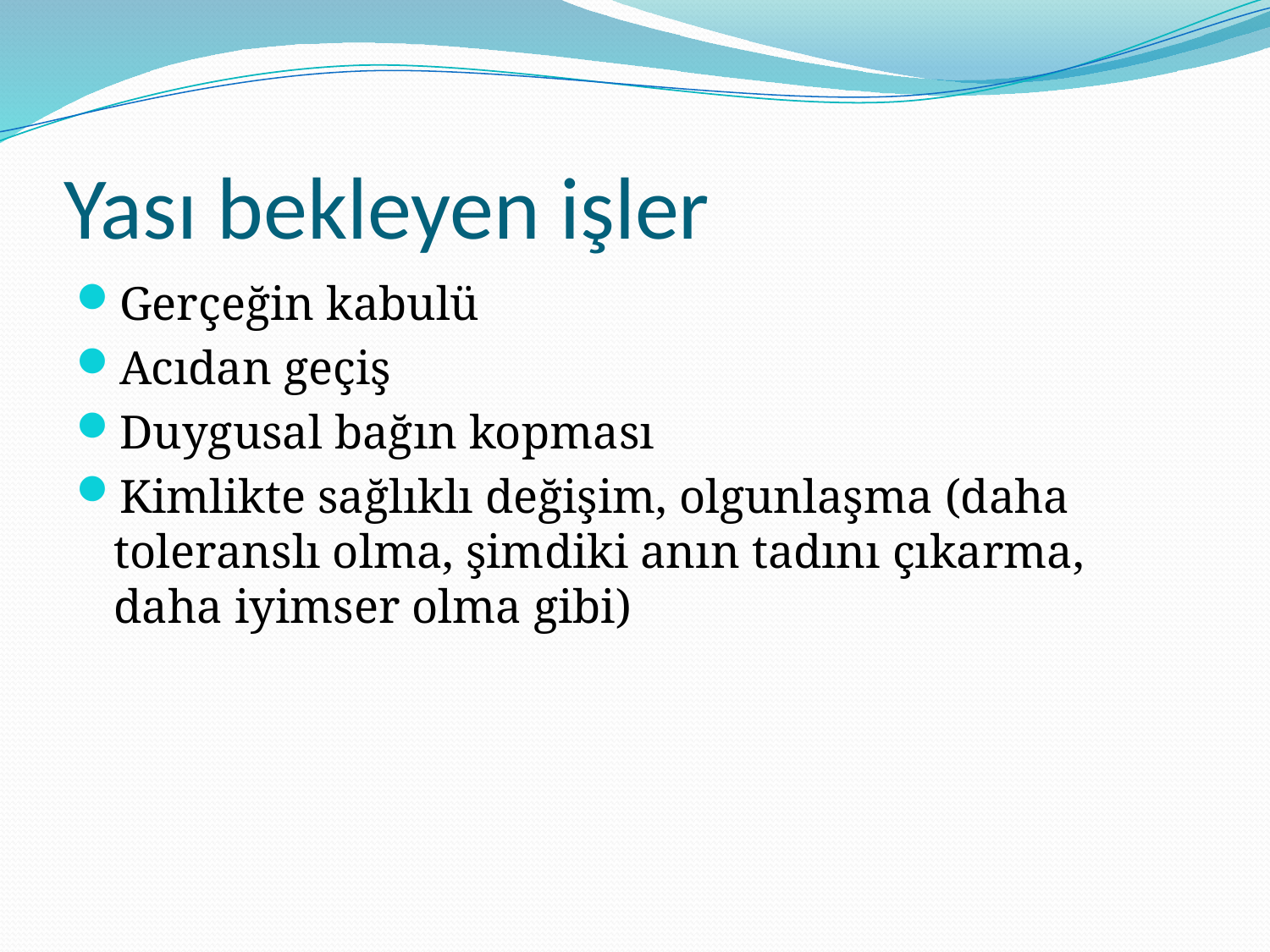

# Yası bekleyen işler
Gerçeğin kabulü
Acıdan geçiş
Duygusal bağın kopması
Kimlikte sağlıklı değişim, olgunlaşma (daha toleranslı olma, şimdiki anın tadını çıkarma, daha iyimser olma gibi)